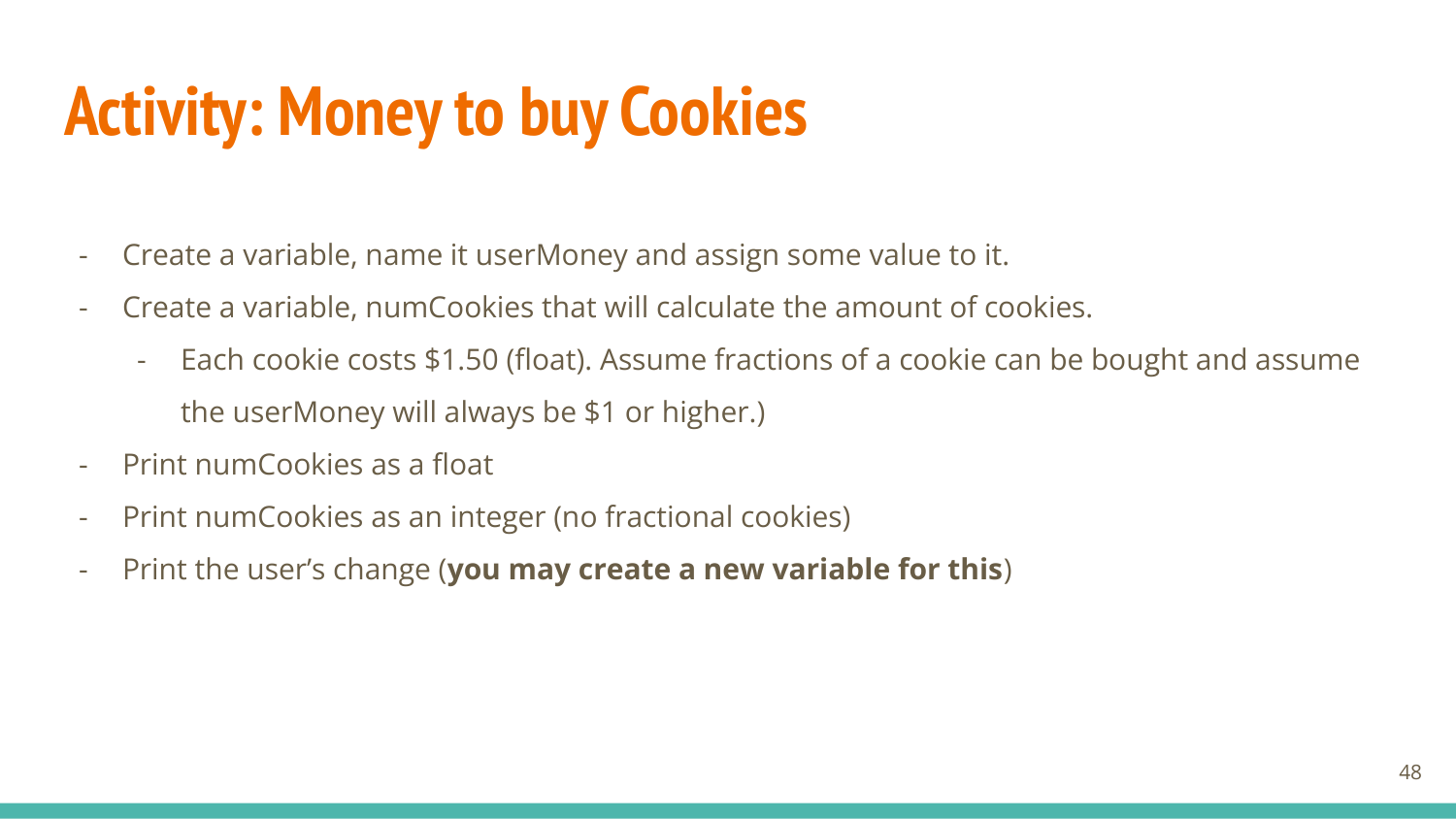

# Activity: Money to buy Cookies
Create a variable, name it userMoney and assign some value to it.
Create a variable, numCookies that will calculate the amount of cookies.
Each cookie costs $1.50 (float). Assume fractions of a cookie can be bought and assume the userMoney will always be $1 or higher.)
Print numCookies as a float
Print numCookies as an integer (no fractional cookies)
Print the user’s change (you may create a new variable for this)

48